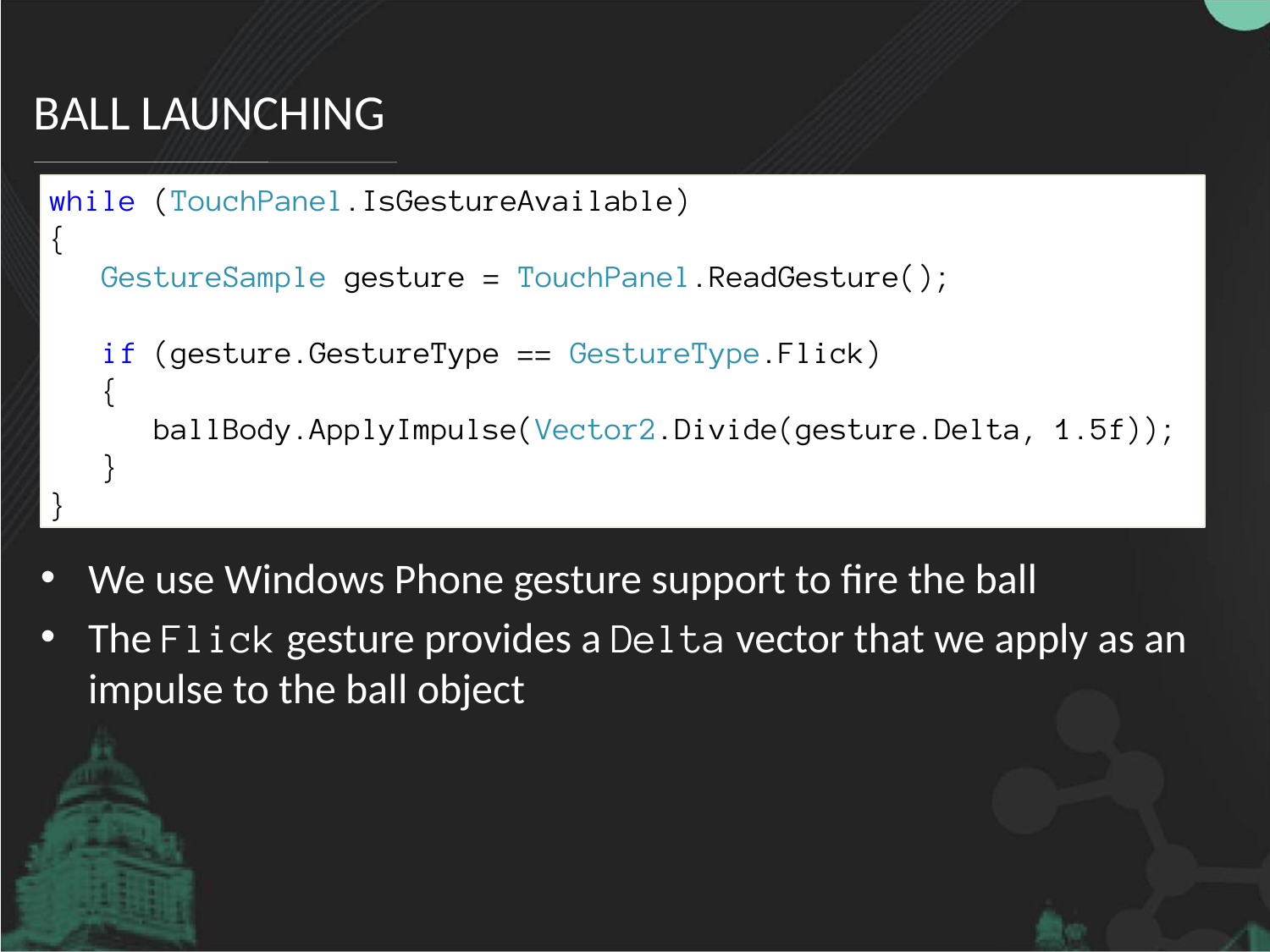

# Ball Launching
while (TouchPanel.IsGestureAvailable)
{
   GestureSample gesture = TouchPanel.ReadGesture();

   if (gesture.GestureType == GestureType.Flick)
   {
      ballBody.ApplyImpulse(Vector2.Divide(gesture.Delta, 1.5f));
   }
}
We use Windows Phone gesture support to fire the ball
The Flick gesture provides a Delta vector that we apply as an impulse to the ball object